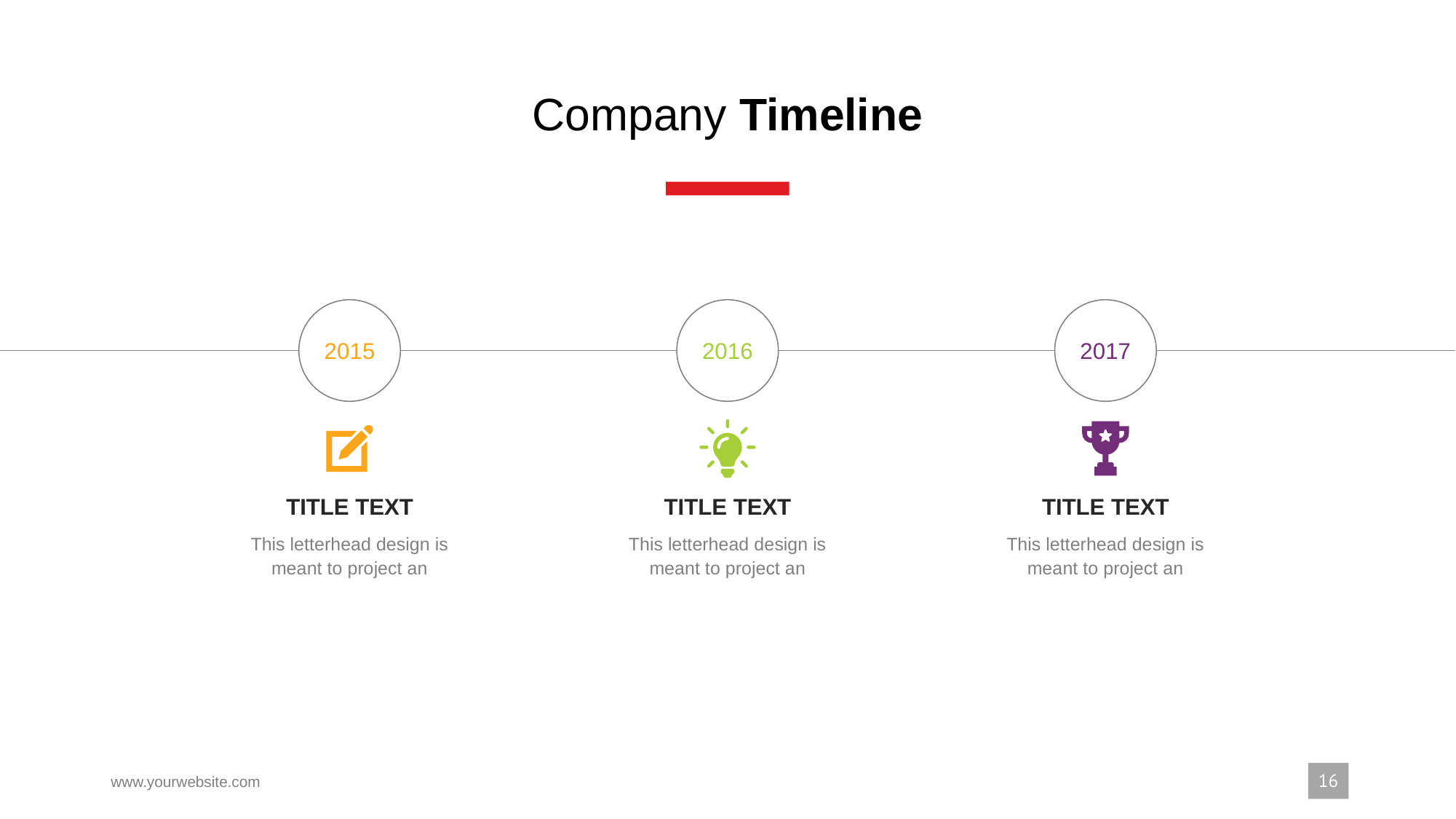

Company Timeline

2015

2016

2017

TITLE TEXT
TITLE TEXT
TITLE TEXT
This letterhead design is meant to project an
This letterhead design is meant to project an
This letterhead design is meant to project an
16
www.yourwebsite.com